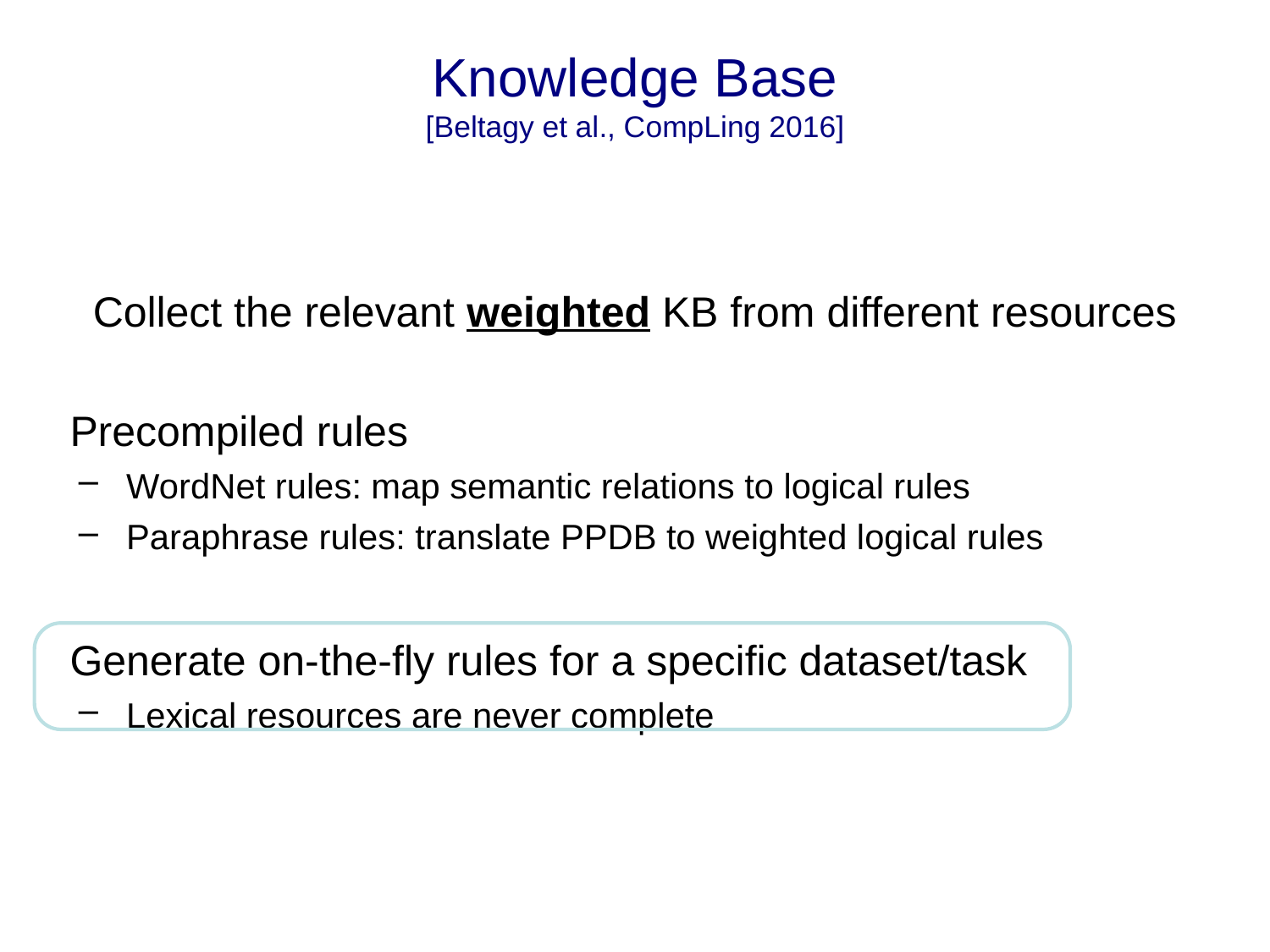

# Knowledge Base
[Beltagy et al., CompLing 2016]
Collect the relevant weighted KB from different resources

Precompiled rules
WordNet rules: map semantic relations to logical rules
Paraphrase rules: translate PPDB to weighted logical rules

Generate on-the-fly rules for a specific dataset/task
Lexical resources are never complete

32